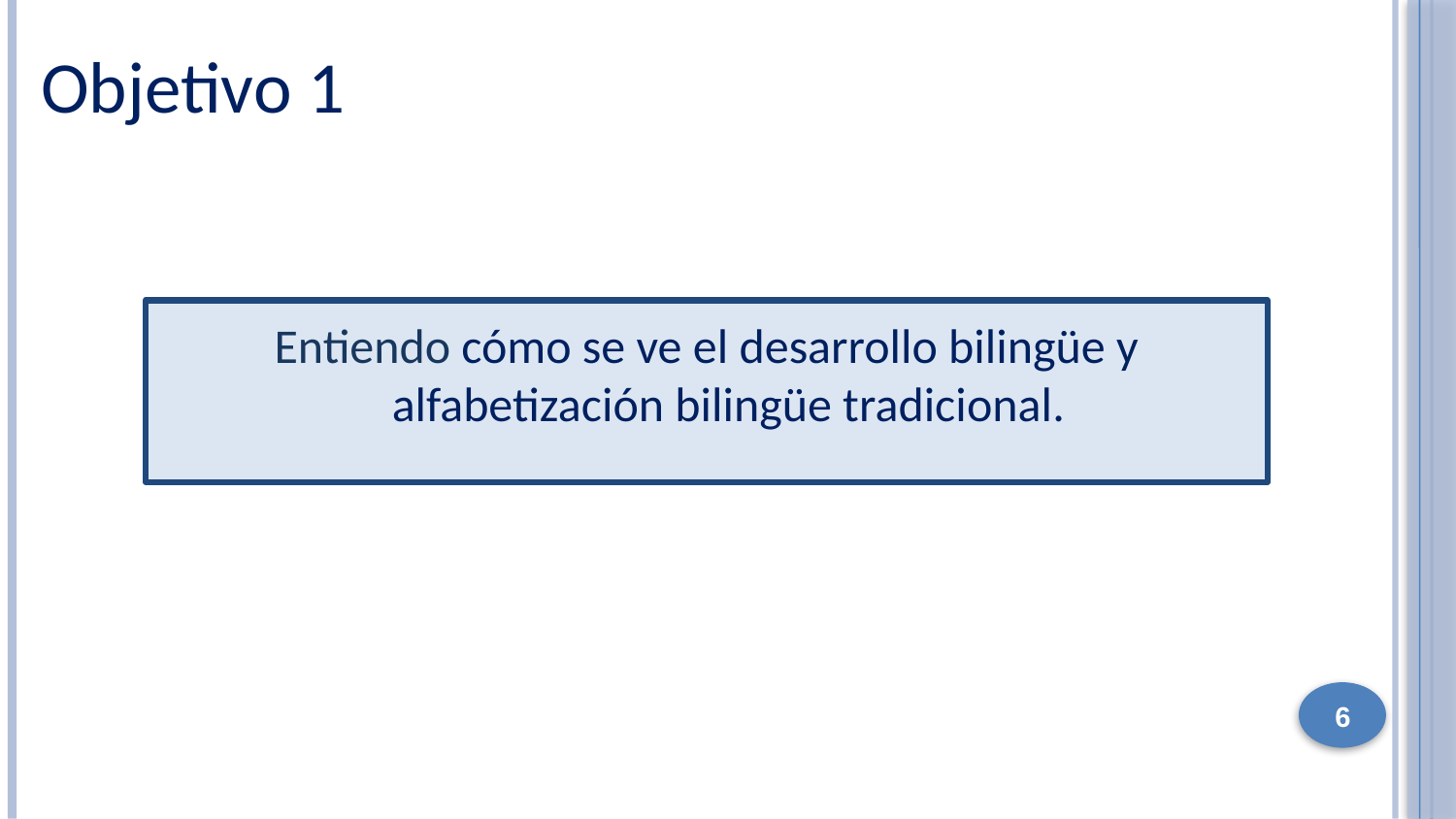

Objetivo 1
Entiendo cómo se ve el desarrollo bilingüe y alfabetización bilingüe tradicional.

6